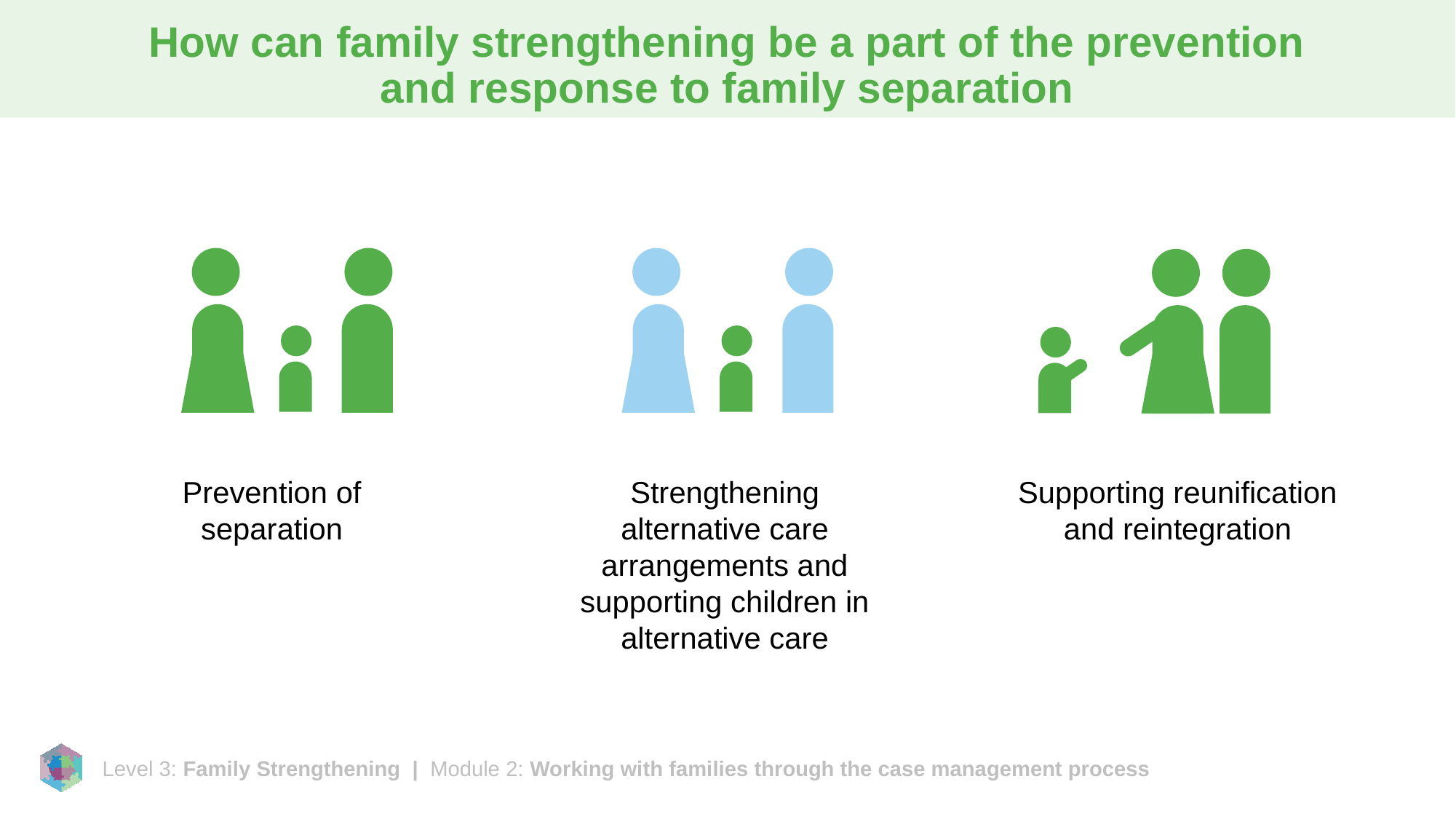

# How can family strengthening be a part of the prevention and response to family separation

Strengthening alternative care arrangements and supporting children in alternative care
Prevention of separation
Supporting reunification and reintegration